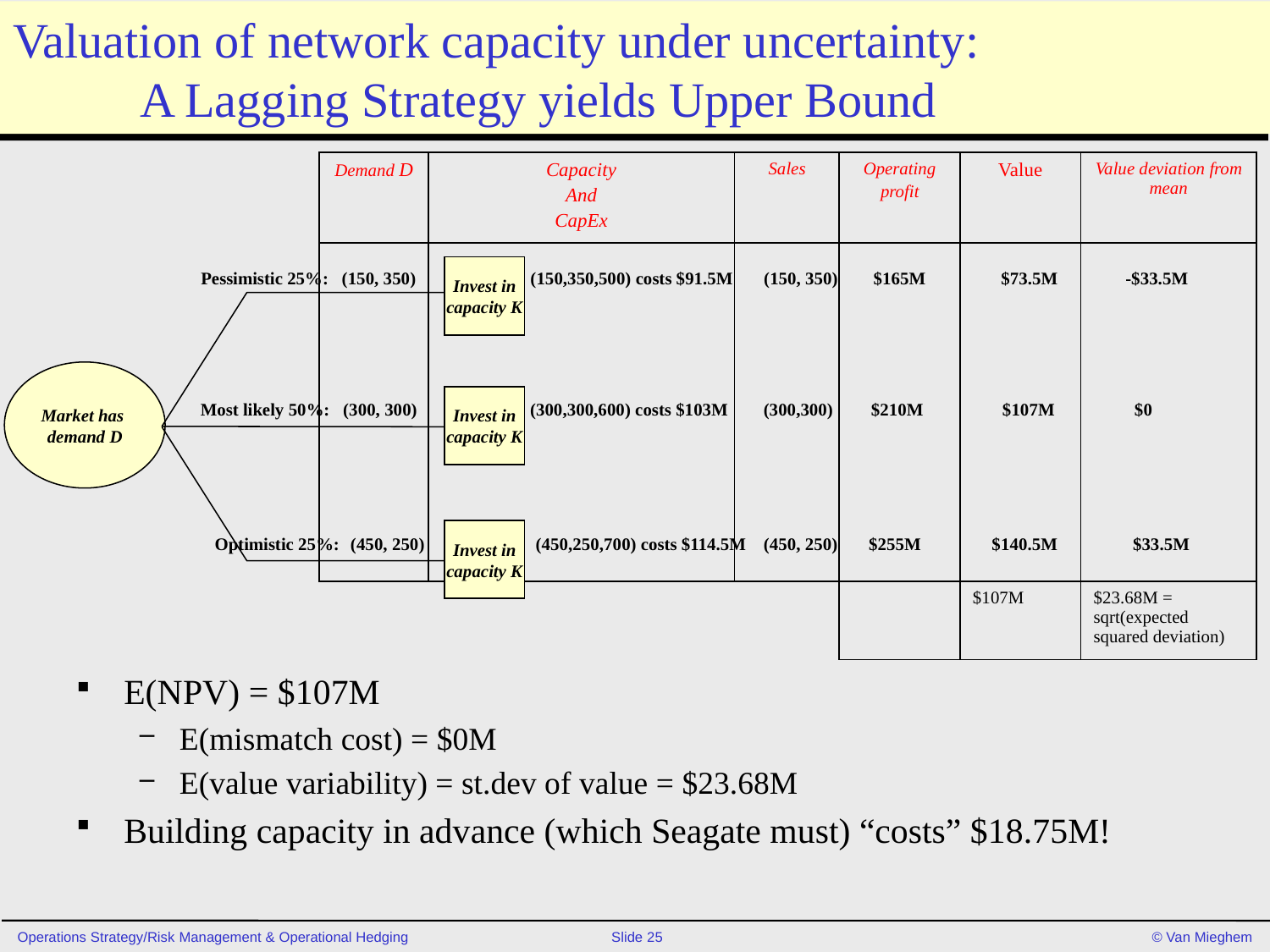

# Valuation of network capacity under uncertainty: A Lagging Strategy yields Upper Bound
| Demand D | Capacity And CapEx | Sales | Operating profit | Value | Value deviation from mean |
| --- | --- | --- | --- | --- | --- |
|  |  |  |  |  |  |
|  |  |  |  | $107M | $23.68M = sqrt(expected squared deviation) |
Invest in
capacity K
Pessimistic 25%:   (150, 350)	                 (150,350,500) costs $91.5M       (150, 350)        $165M                 $73.5M	        -$33.5M

Market has
demand D
Invest in
capacity K
Most likely 50%:   (300, 300)	                 (300,300,600) costs $103M        (300,300)	        $210M	         $107M                  $0

Invest in
capacity K
Optimistic 25%:	  (450, 250)                         (450,250,700) costs $114.5M    (450, 250)       $255M                $140.5M                 $33.5M
E(NPV) = $107M
E(mismatch cost) = $0M
E(value variability) = st.dev of value = $23.68M
Building capacity in advance (which Seagate must) “costs” $18.75M!